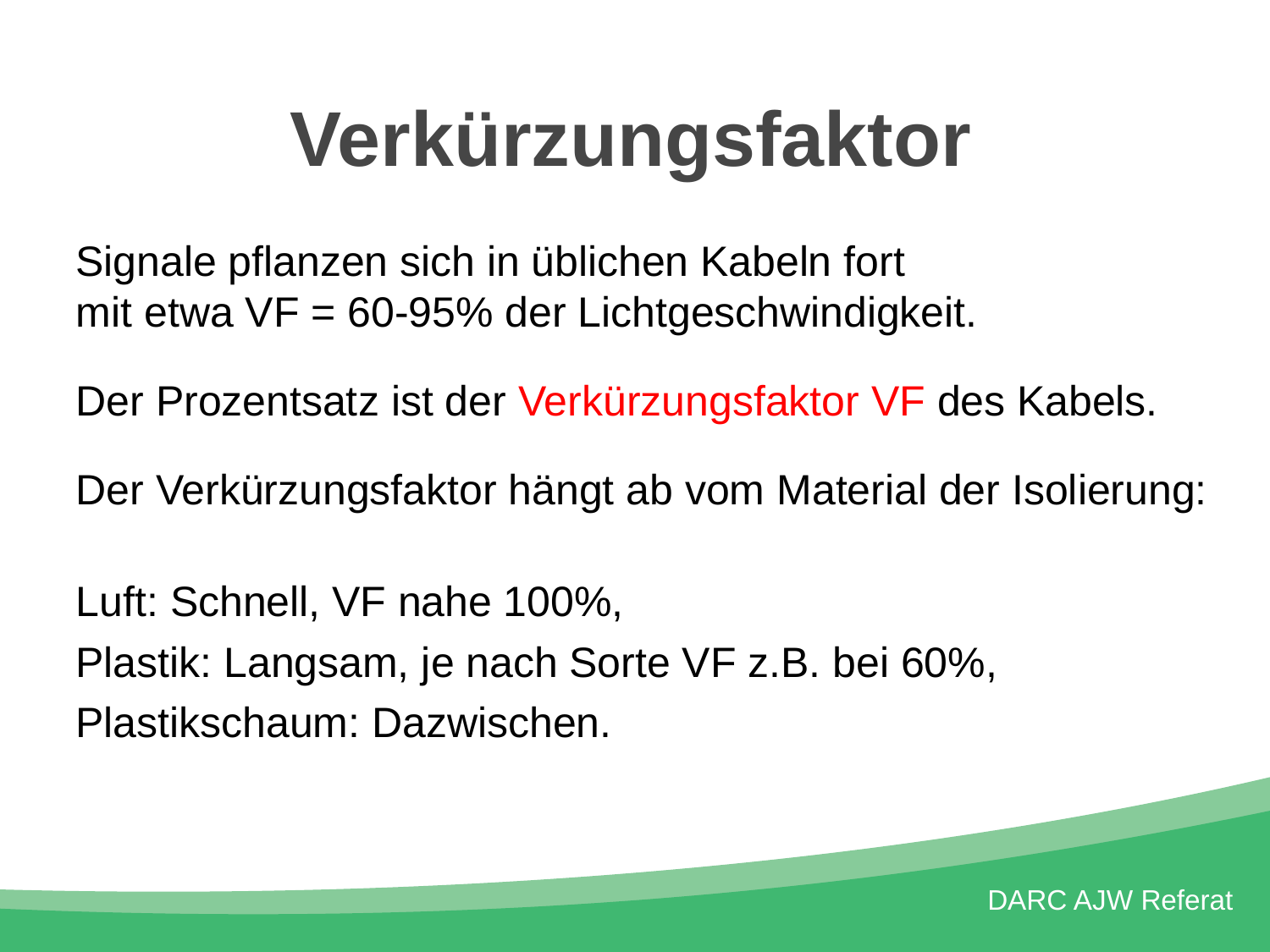

Verkürzungsfaktor
Signale pflanzen sich in üblichen Kabeln fort
mit etwa VF = 60-95% der Lichtgeschwindigkeit.
Der Prozentsatz ist der Verkürzungsfaktor VF des Kabels.
Der Verkürzungsfaktor hängt ab vom Material der Isolierung:
Luft: Schnell, VF nahe 100%,
Plastik: Langsam, je nach Sorte VF z.B. bei 60%,
Plastikschaum: Dazwischen.